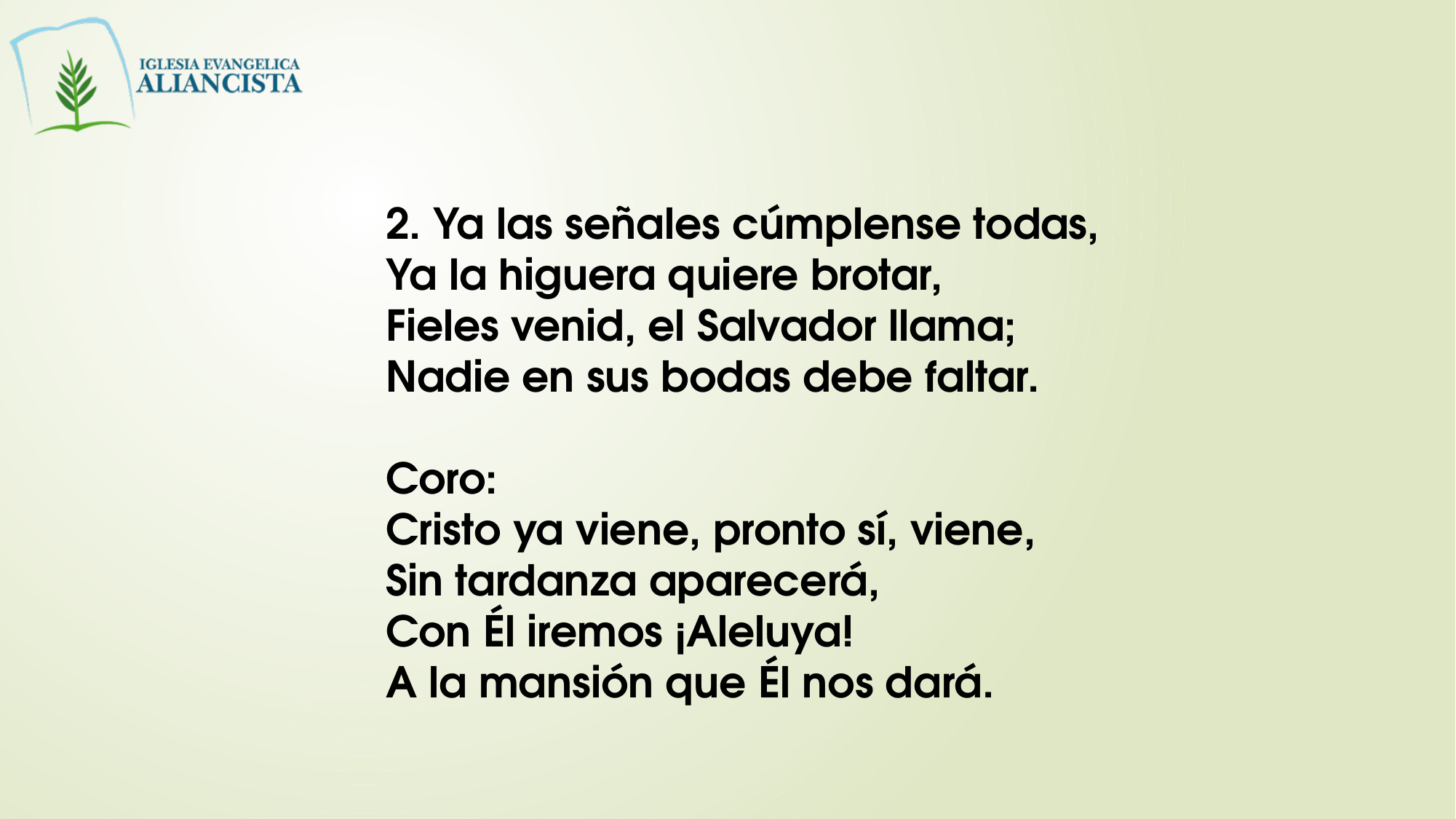

2. Ya las señales cúmplense todas,
Ya la higuera quiere brotar,
Fieles venid, el Salvador llama;
Nadie en sus bodas debe faltar.

Coro:
Cristo ya viene, pronto sí, viene,
Sin tardanza aparecerá,
Con Él iremos ¡Aleluya!
A la mansión que Él nos dará.